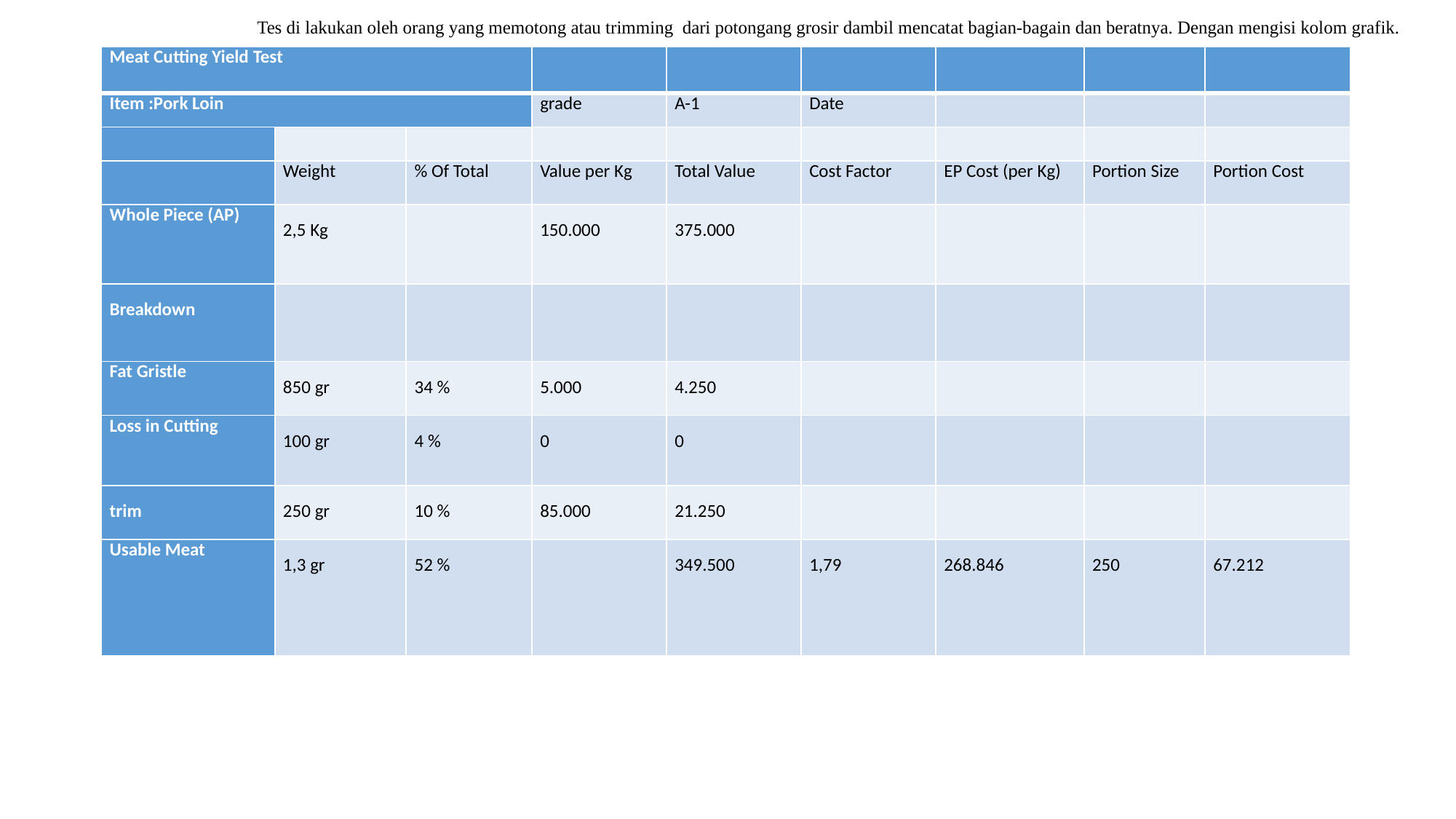

Tes di lakukan oleh orang yang memotong atau trimming  dari potongang grosir dambil mencatat bagian-bagain dan beratnya. Dengan mengisi kolom grafik.

| Meat Cutting Yield Test |  |  |  |  |  |  |  |  |
| --- | --- | --- | --- | --- | --- | --- | --- | --- |
| Item :Pork Loin |  |  | grade | A-1 | Date |  |  |  |
|  |  |  |  |  |  |  |  |  |
|  | Weight | % Of Total | Value per Kg | Total Value | Cost Factor | EP Cost (per Kg) | Portion Size | Portion Cost |
| Whole Piece (AP) | 2,5 Kg |  | 150.000 | 375.000 |  |  |  |  |
| Breakdown |  |  |  |  |  |  |  |  |
| Fat Gristle | 850 gr | 34 % | 5.000 | 4.250 |  |  |  |  |
| Loss in Cutting | 100 gr | 4 % | 0 | 0 |  |  |  |  |
| trim | 250 gr | 10 % | 85.000 | 21.250 |  |  |  |  |
| Usable Meat | 1,3 gr | 52 % |  | 349.500 | 1,79 | 268.846 | 250 | 67.212 |